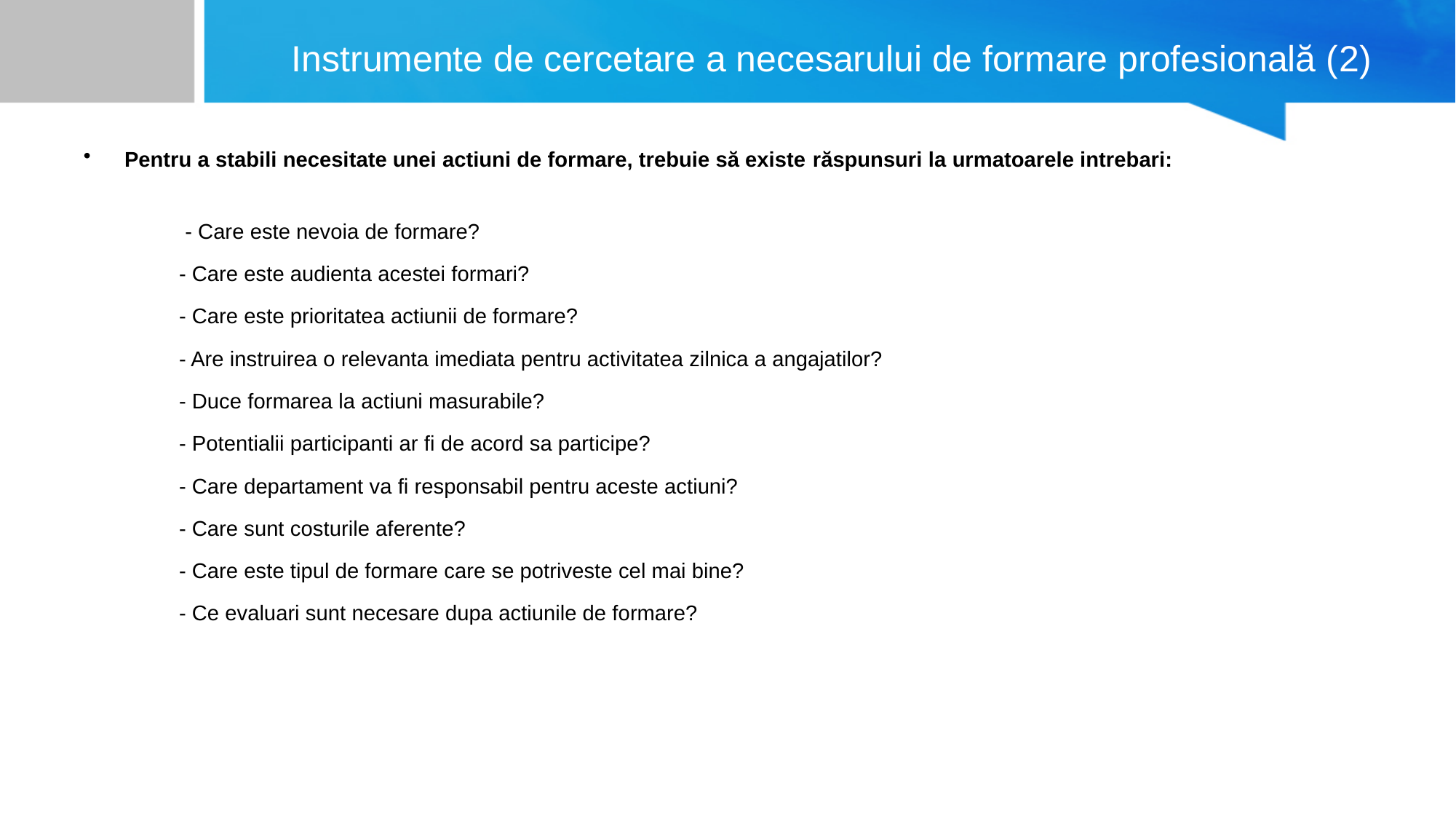

# Instrumente de cercetare a necesarului de formare profesională (2)
Pentru a stabili necesitate unei actiuni de formare, trebuie să existe răspunsuri la urmatoarele intrebari:

 - Care este nevoia de formare?
- Care este audienta acestei formari?
- Care este prioritatea actiunii de formare?
- Are instruirea o relevanta imediata pentru activitatea zilnica a angajatilor?
- Duce formarea la actiuni masurabile?
- Potentialii participanti ar fi de acord sa participe?
- Care departament va fi responsabil pentru aceste actiuni?
- Care sunt costurile aferente?
- Care este tipul de formare care se potriveste cel mai bine?
- Ce evaluari sunt necesare dupa actiunile de formare?